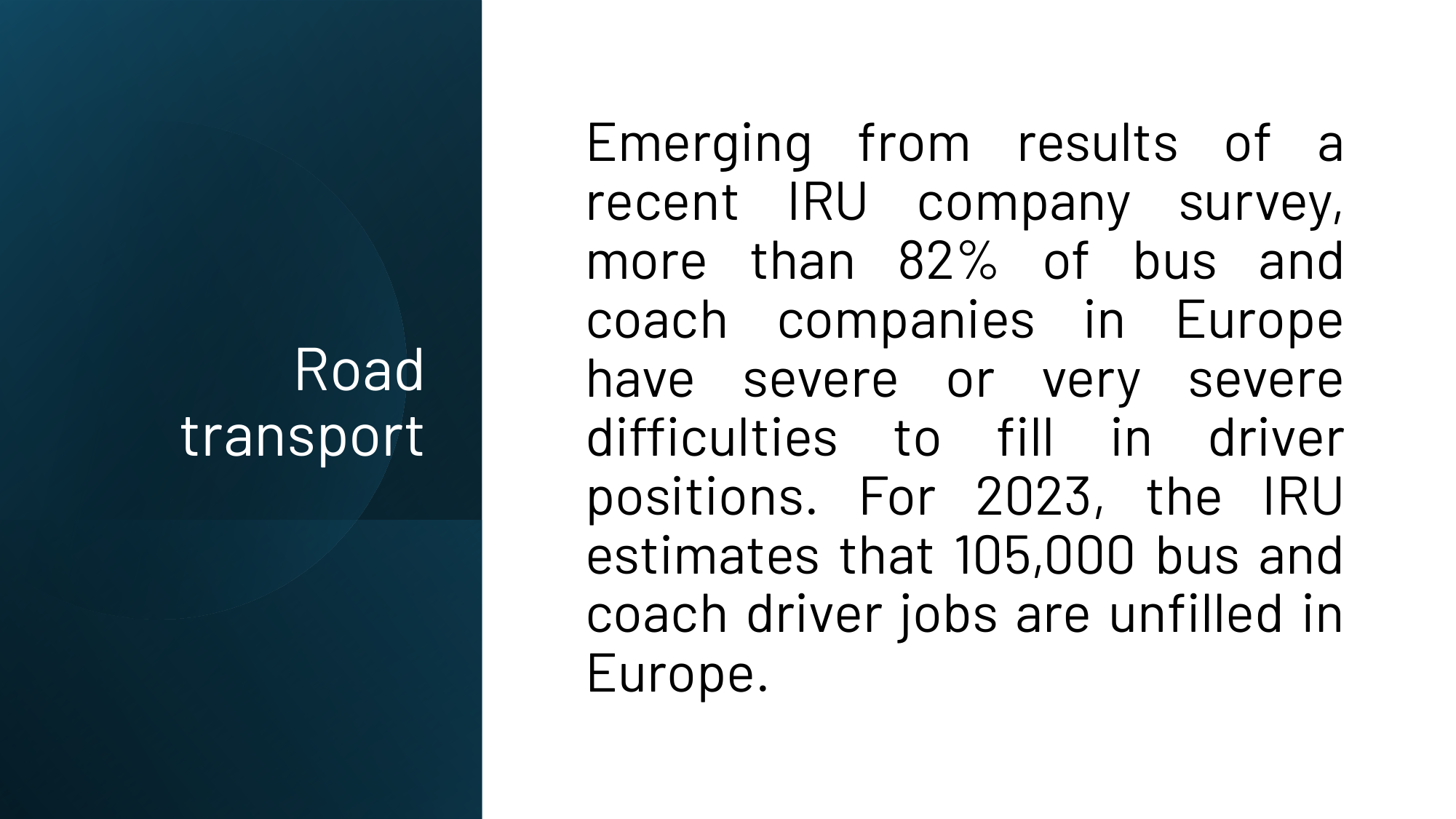

# Road transport
Emerging from results of a recent IRU company survey, more than 82% of bus and coach companies in Europe have severe or very severe difficulties to fill in driver positions. For 2023, the IRU estimates that 105,000 bus and coach driver jobs are unfilled in Europe.